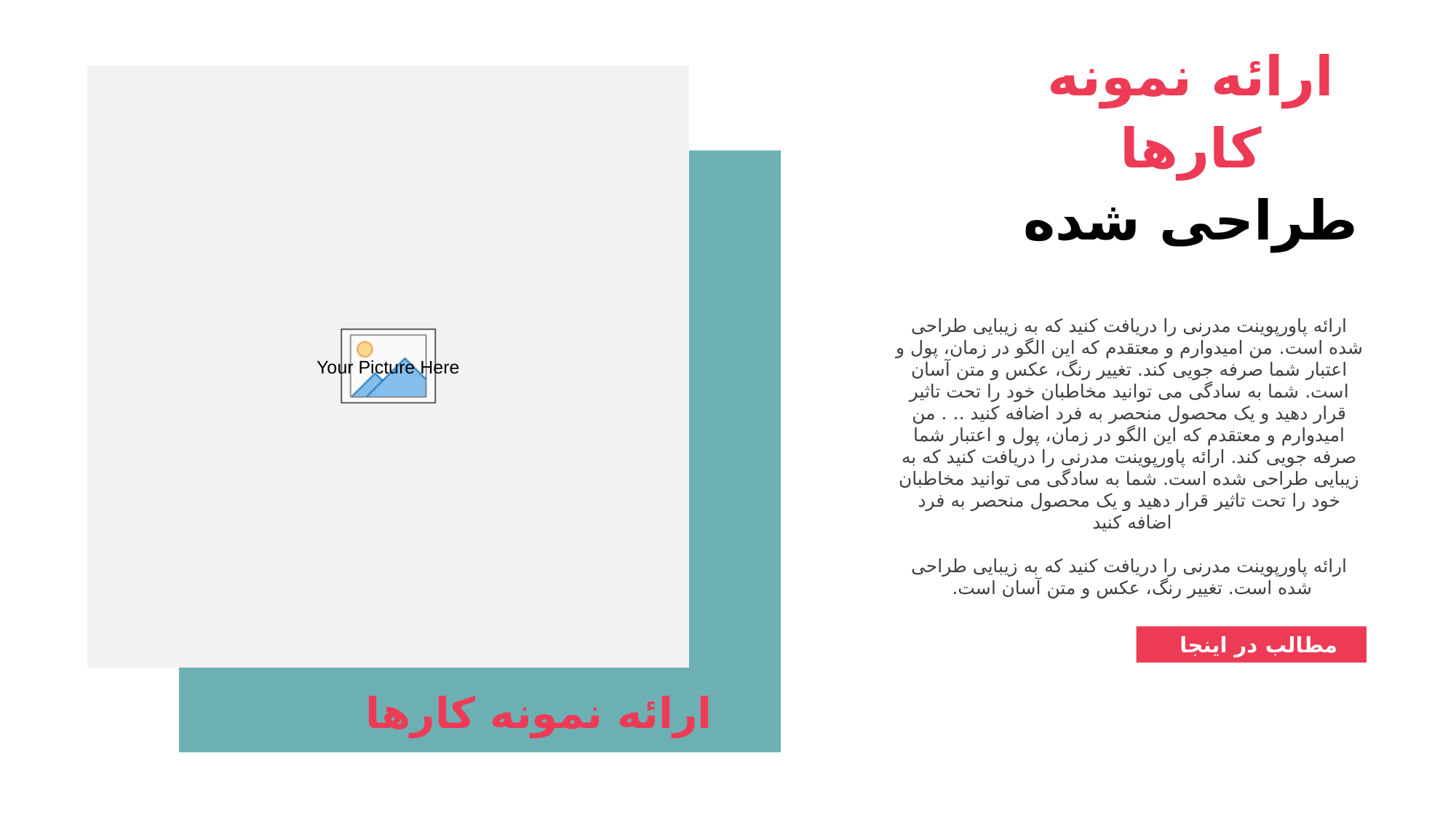

ارائه نمونه کارها طراحی شده
ارائه پاورپوینت مدرنی را دریافت کنید که به زیبایی طراحی شده است. من امیدوارم و معتقدم که این الگو در زمان، پول و اعتبار شما صرفه جویی کند. تغییر رنگ، عکس و متن آسان است. شما به سادگی می توانید مخاطبان خود را تحت تاثیر قرار دهید و یک محصول منحصر به فرد اضافه کنید .. . من امیدوارم و معتقدم که این الگو در زمان، پول و اعتبار شما صرفه جویی کند. ارائه پاورپوینت مدرنی را دریافت کنید که به زیبایی طراحی شده است. شما به سادگی می توانید مخاطبان خود را تحت تاثیر قرار دهید و یک محصول منحصر به فرد اضافه کنید

ارائه پاورپوینت مدرنی را دریافت کنید که به زیبایی طراحی شده است. تغییر رنگ، عکس و متن آسان است.
مطالب در اینجا
ارائه نمونه کارها